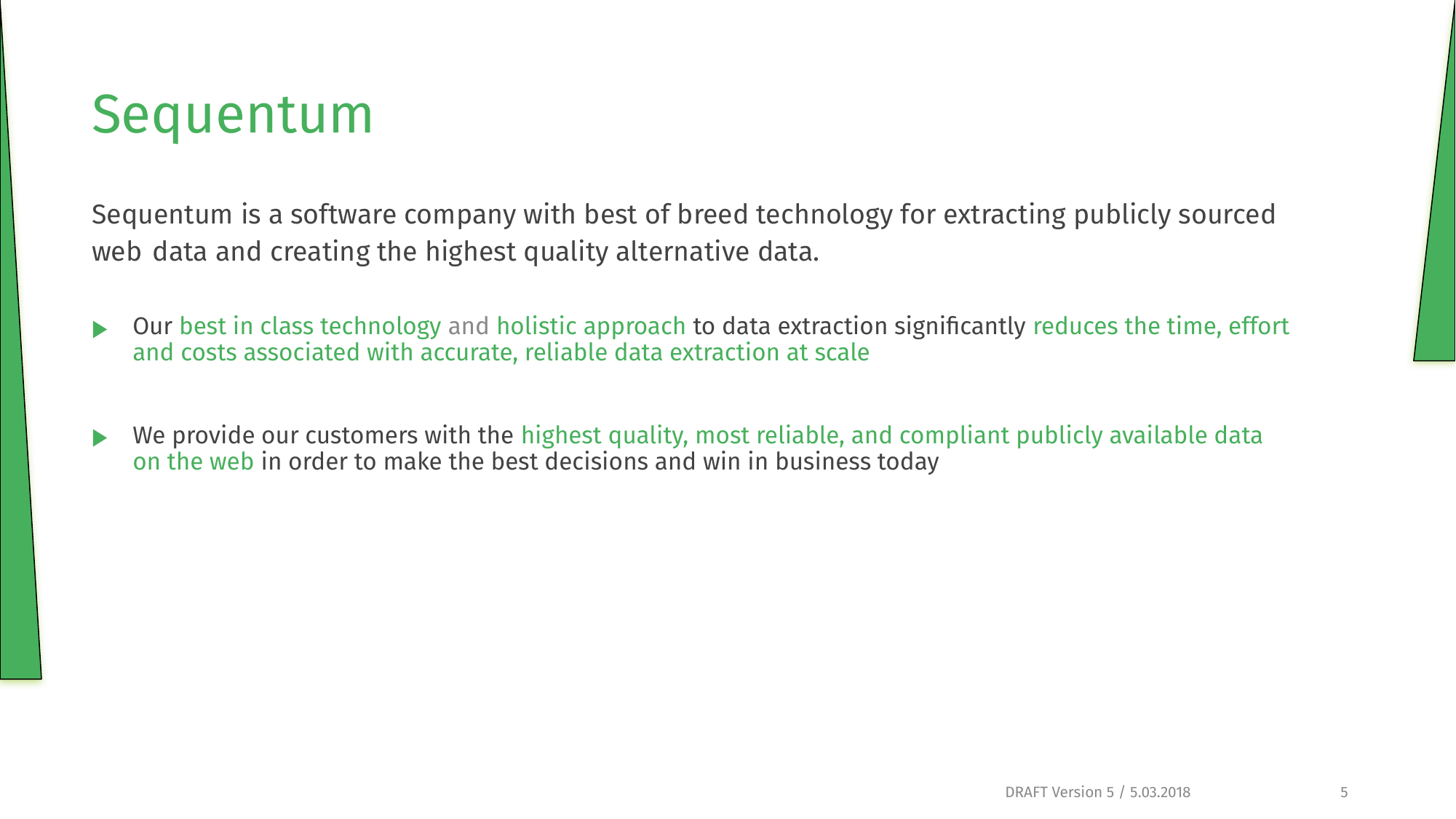

Sequentum
Sequentum is a software company with best of breed technology for extracting publicly sourced web data and creating the highest quality alternative data.

Our best in class technology and holistic approach to data extraction significantly reduces the time, effort and costs associated with accurate, reliable data extraction at scale

We provide our customers with the highest quality, most reliable, and compliant publicly available data on the web in order to make the best decisions and win in business today
									   DRAFT Version 5 / 5.03.2018 		     5